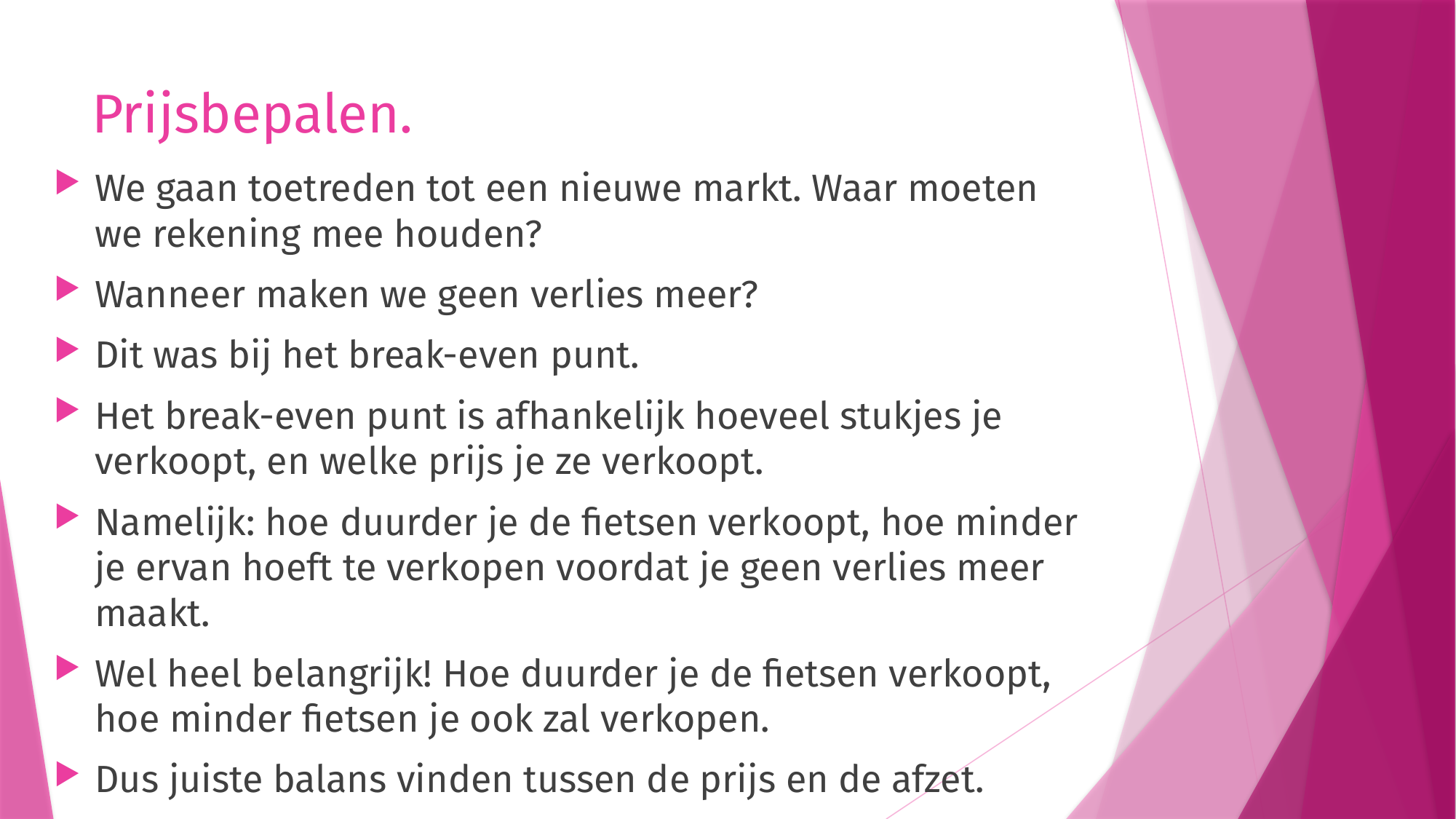

# Prijsbepalen.
We gaan toetreden tot een nieuwe markt. Waar moeten we rekening mee houden?
Wanneer maken we geen verlies meer?
Dit was bij het break-even punt.
Het break-even punt is afhankelijk hoeveel stukjes je verkoopt, en welke prijs je ze verkoopt.
Namelijk: hoe duurder je de fietsen verkoopt, hoe minder je ervan hoeft te verkopen voordat je geen verlies meer maakt.
Wel heel belangrijk! Hoe duurder je de fietsen verkoopt, hoe minder fietsen je ook zal verkopen.
Dus juiste balans vinden tussen de prijs en de afzet.